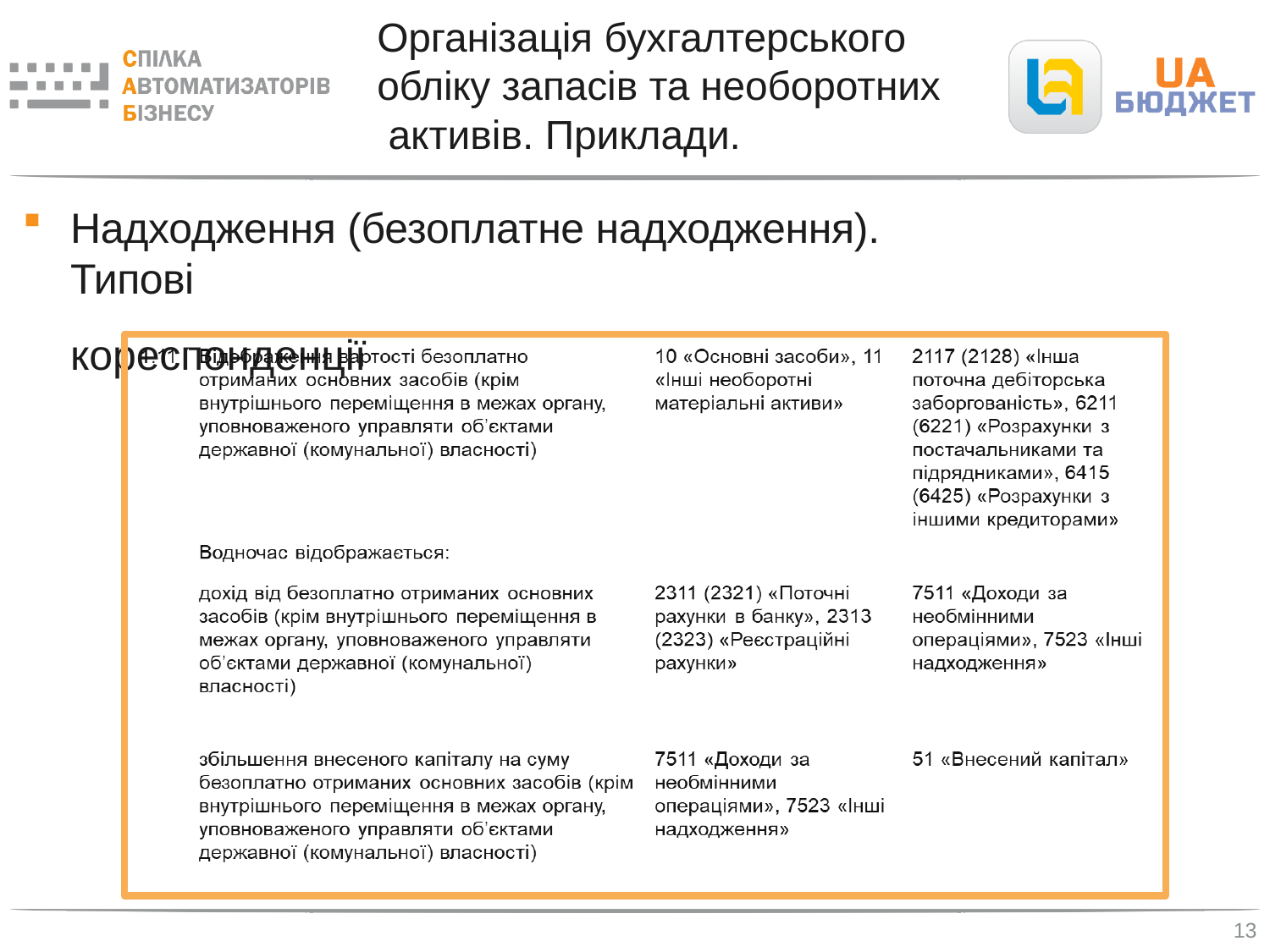

Організація бухгалтерського  обліку запасів та необоротних  активів. Приклади.

Надходження (безоплатне надходження). Типові
кореспонденції

13